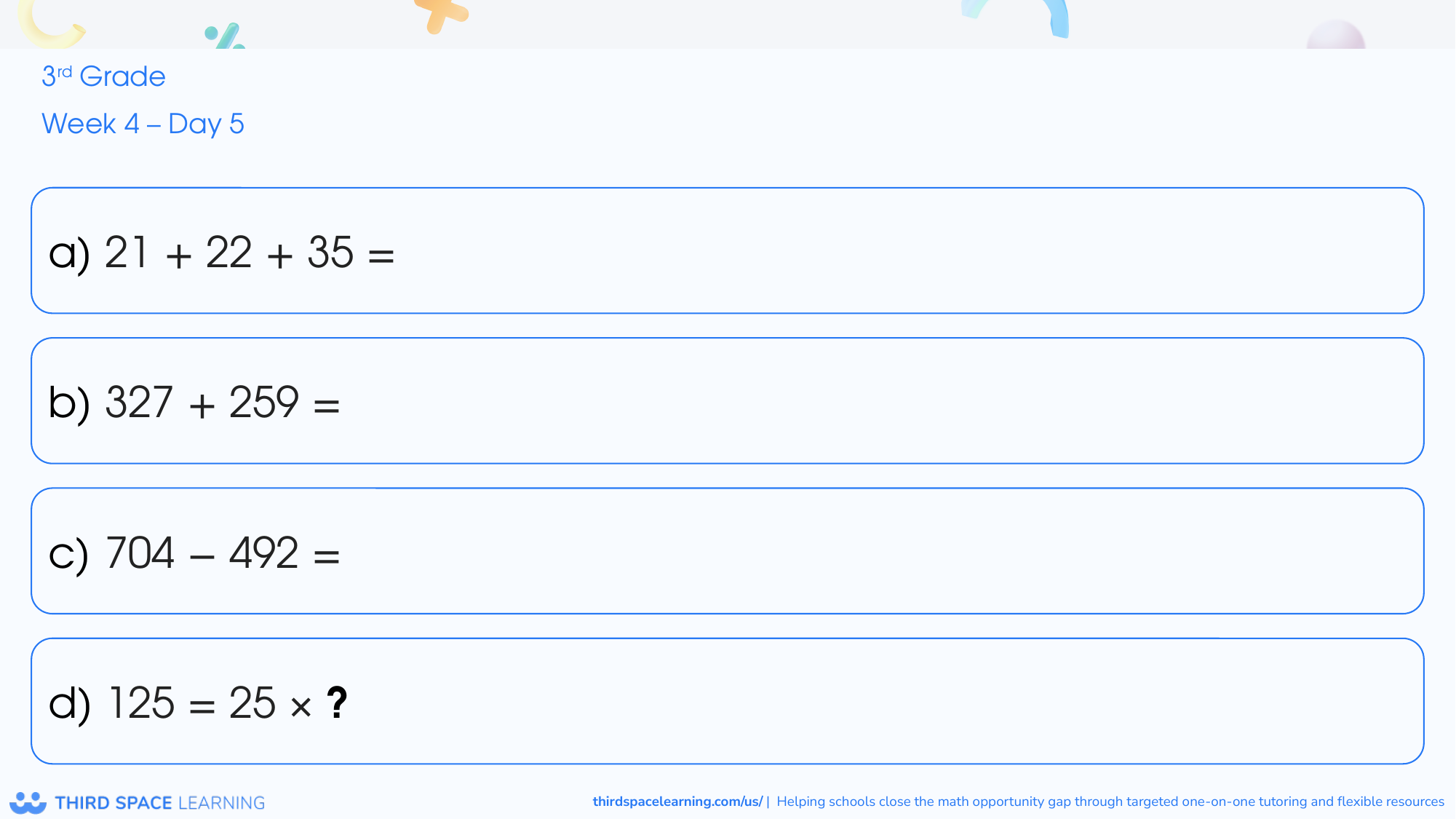

3rd Grade
Week 4 – Day 5
21 + 22 + 35 =
327 + 259 =
704 − 492 =
125 = 25 × ?